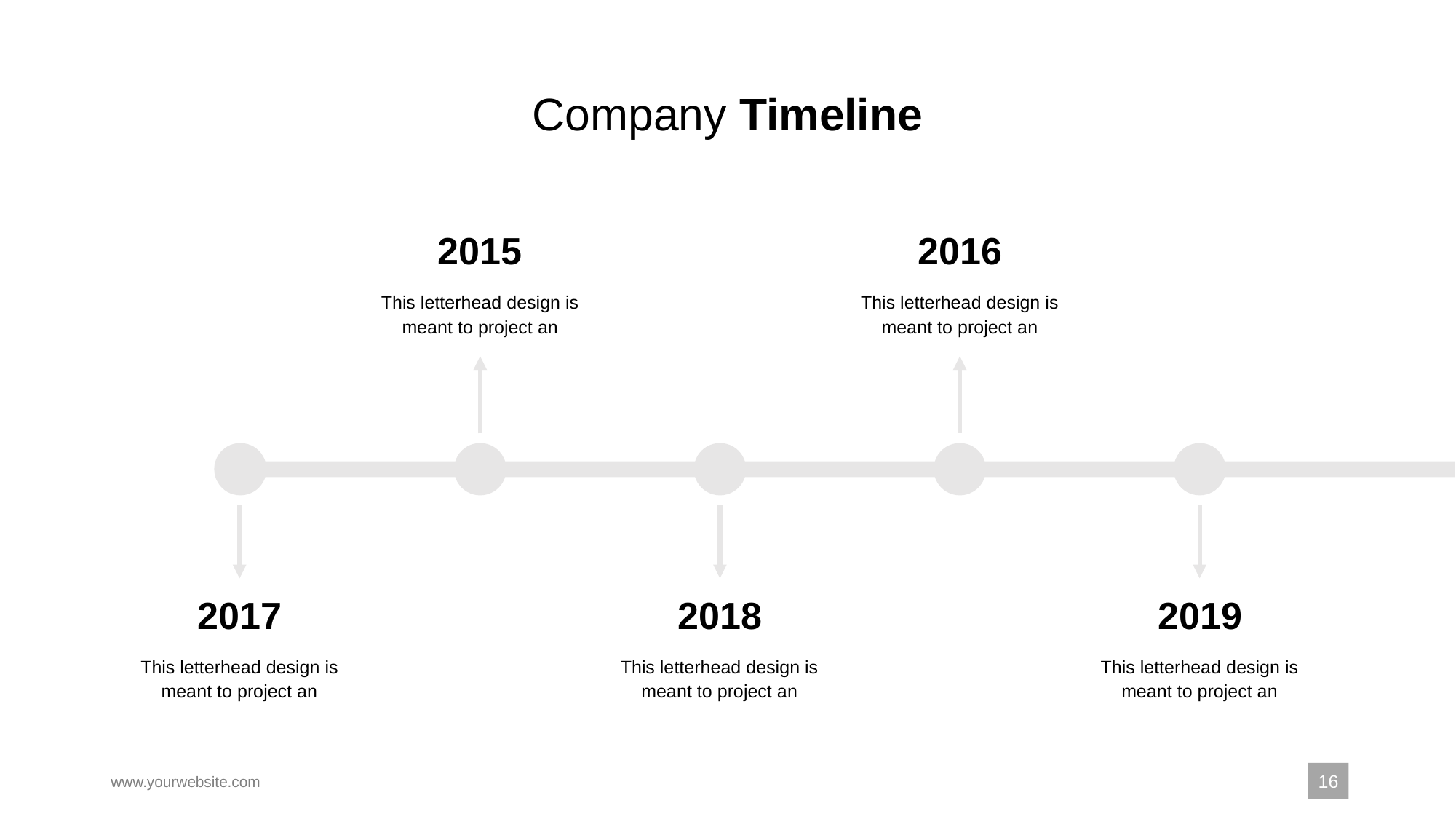

Company Timeline
2015
This letterhead design is meant to project an
2016
This letterhead design is meant to project an

2017
This letterhead design is meant to project an
2018
This letterhead design is meant to project an
2019
This letterhead design is meant to project an
16
www.yourwebsite.com